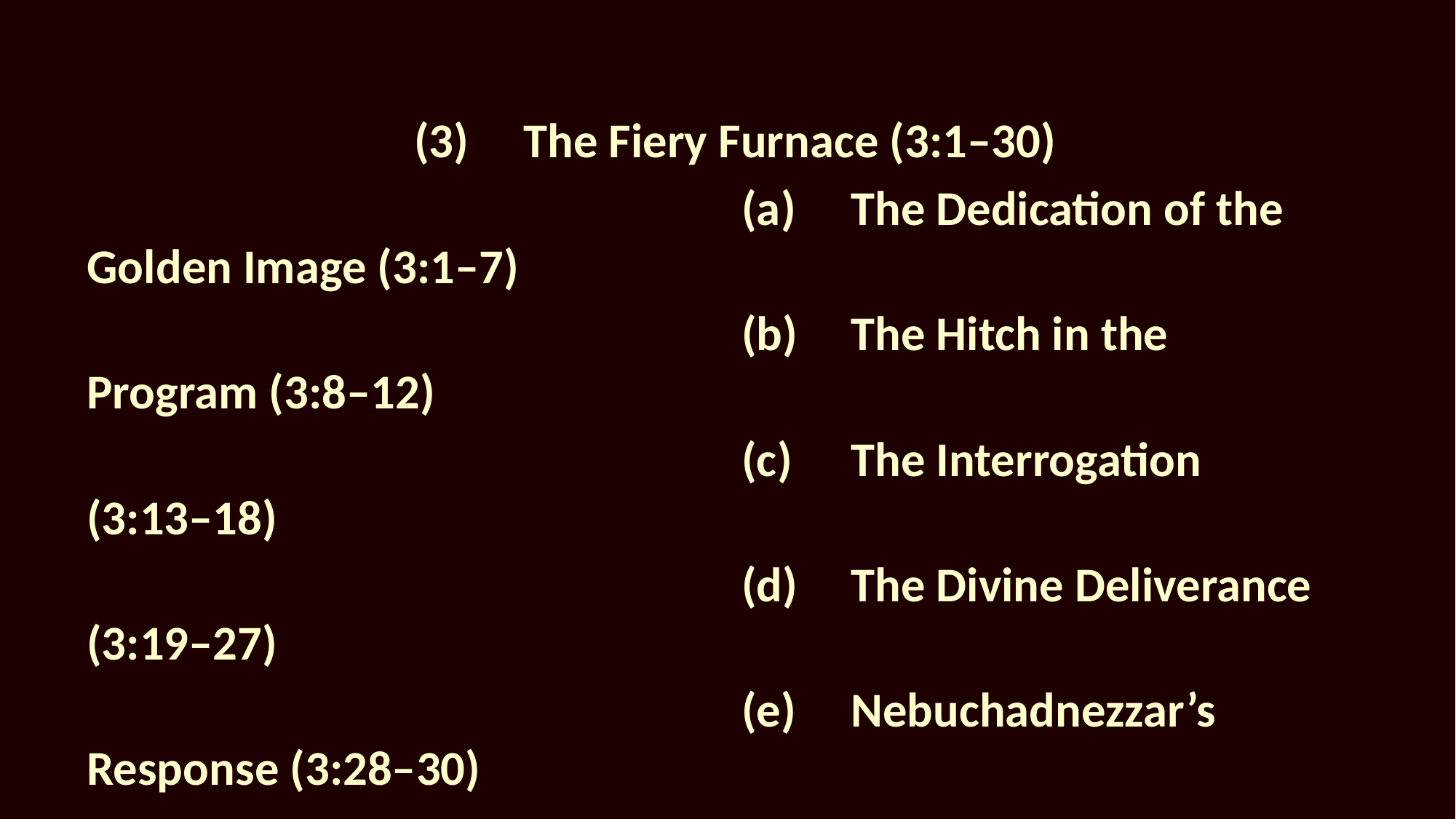

(3)	The Fiery Furnace (3:1–30)
						(a)	The Dedication of the Golden Image (3:1–7)
						(b)	The Hitch in the Program (3:8–12)
						(c)	The Interrogation (3:13–18)
						(d)	The Divine Deliverance (3:19–27)
						(e)	Nebuchadnezzar’s Response (3:28–30)